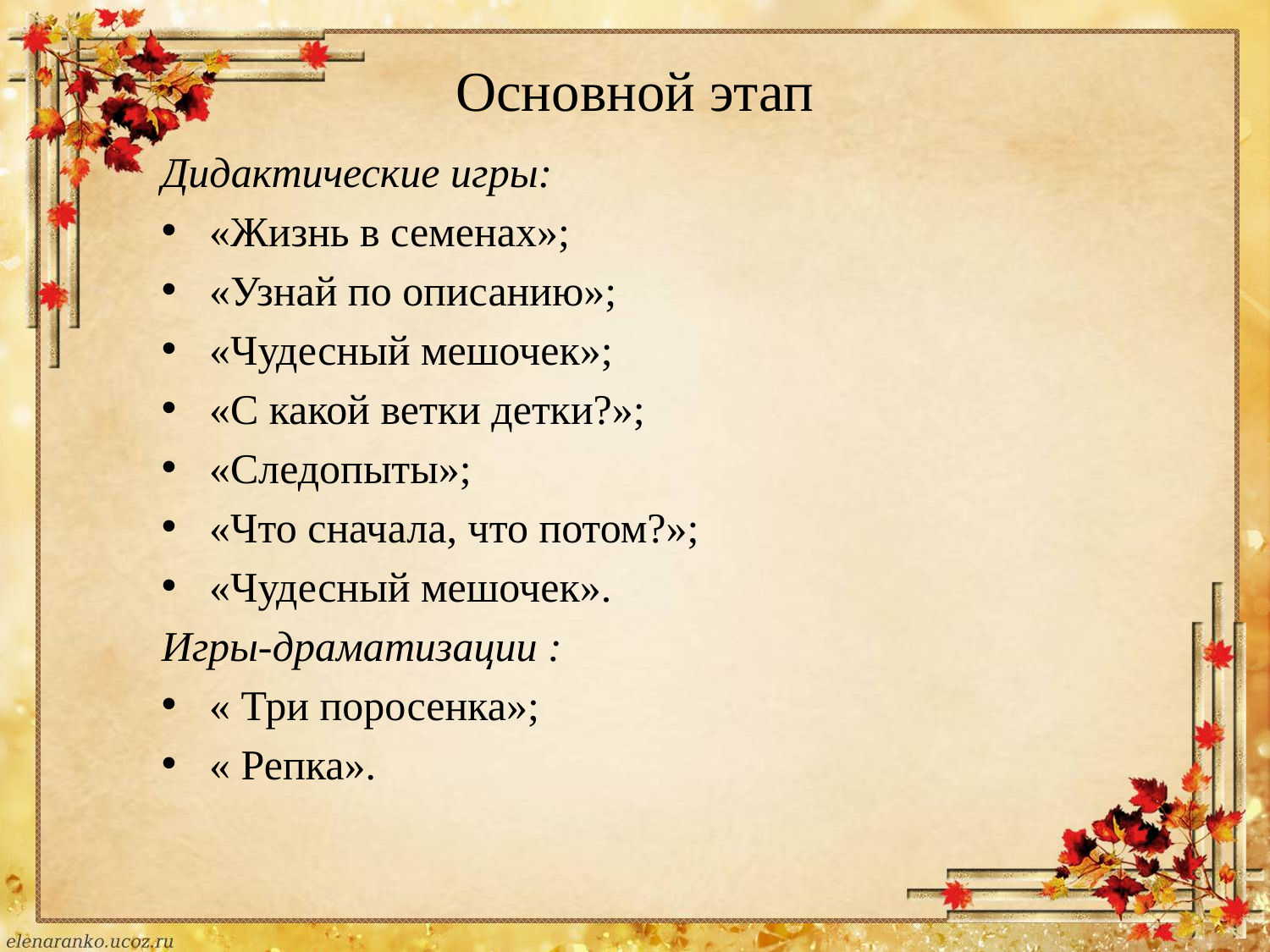

# Основной этап
Дидактические игры:
«Жизнь в семенах»;
«Узнай по описанию»;
«Чудесный мешочек»;
«С какой ветки детки?»;
«Следопыты»;
«Что сначала, что потом?»;
«Чудесный мешочек».
Игры-драматизации :
« Три поросенка»;
« Репка».